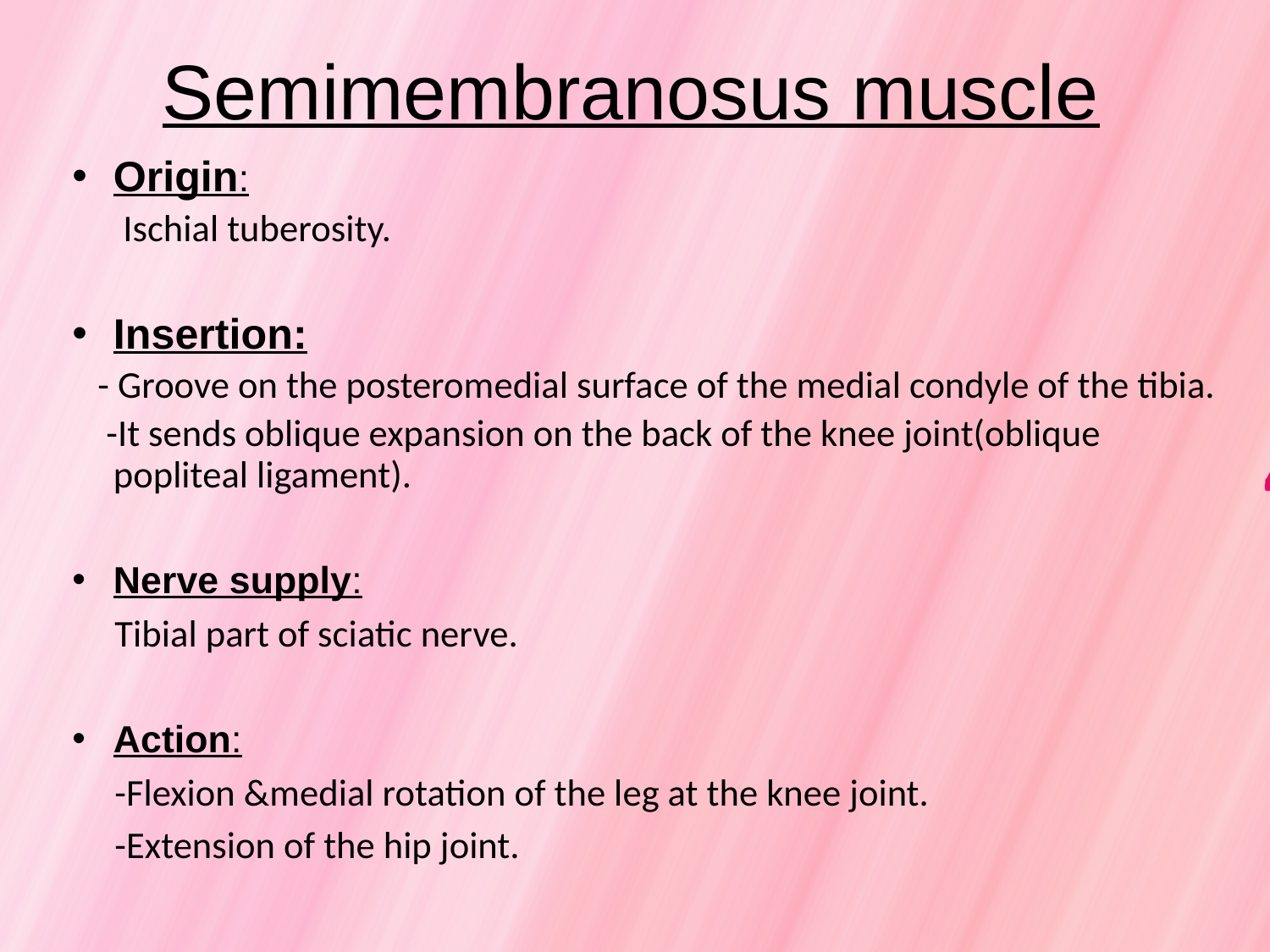

# Semimembranosus muscle
Origin:
      Ischial tuberosity.

Insertion:
   - Groove on the posteromedial surface of the medial condyle of the tibia.
    -It sends oblique expansion on the back of the knee joint(oblique popliteal ligament).

Nerve supply:
     Tibial part of sciatic nerve.

Action:
     -Flexion &medial rotation of the leg at the knee joint.
     -Extension of the hip joint.